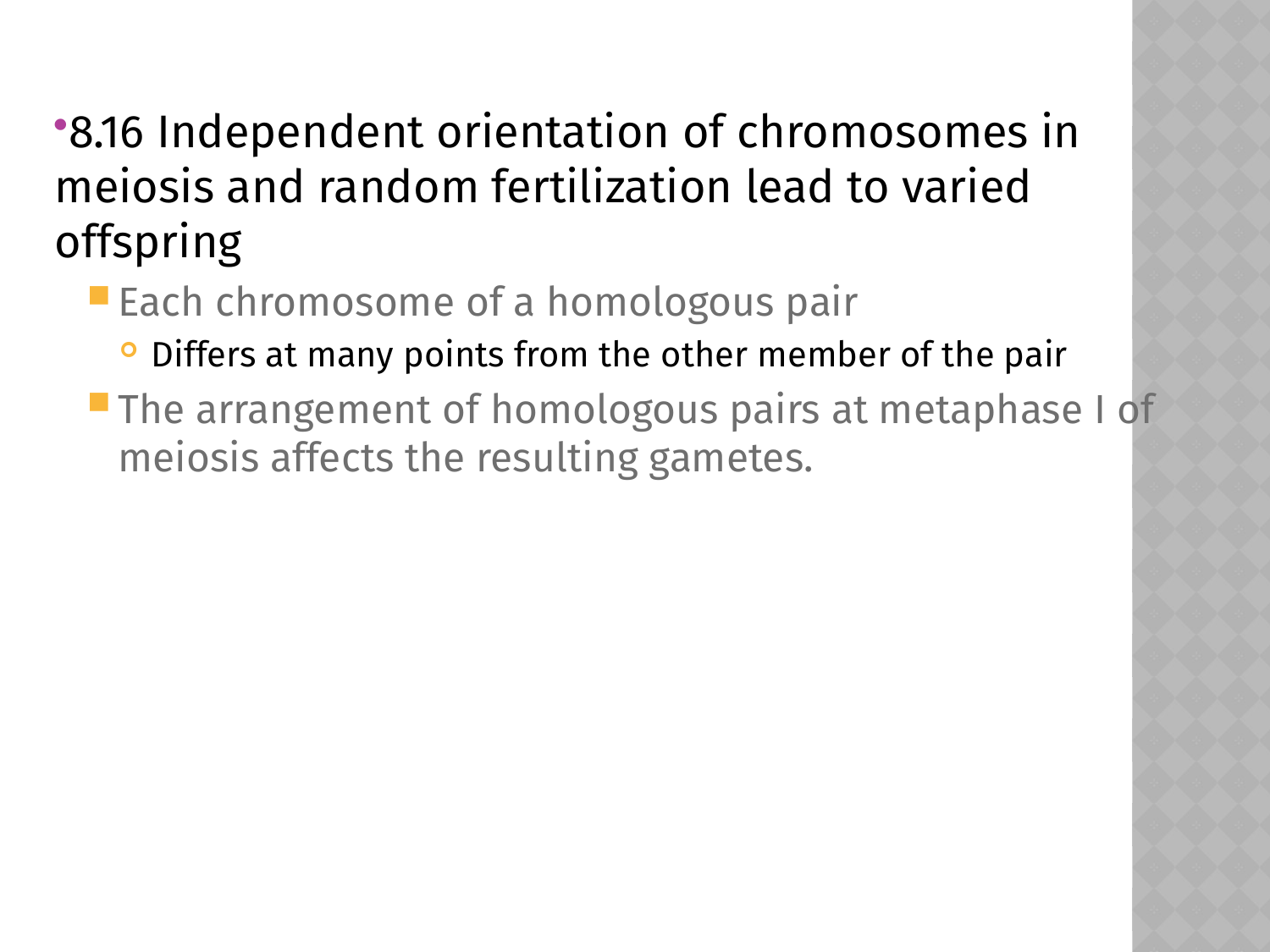

8.16 Independent orientation of chromosomes in meiosis and random fertilization lead to varied offspring
Each chromosome of a homologous pair
Differs at many points from the other member of the pair
The arrangement of homologous pairs at metaphase I of meiosis affects the resulting gametes.